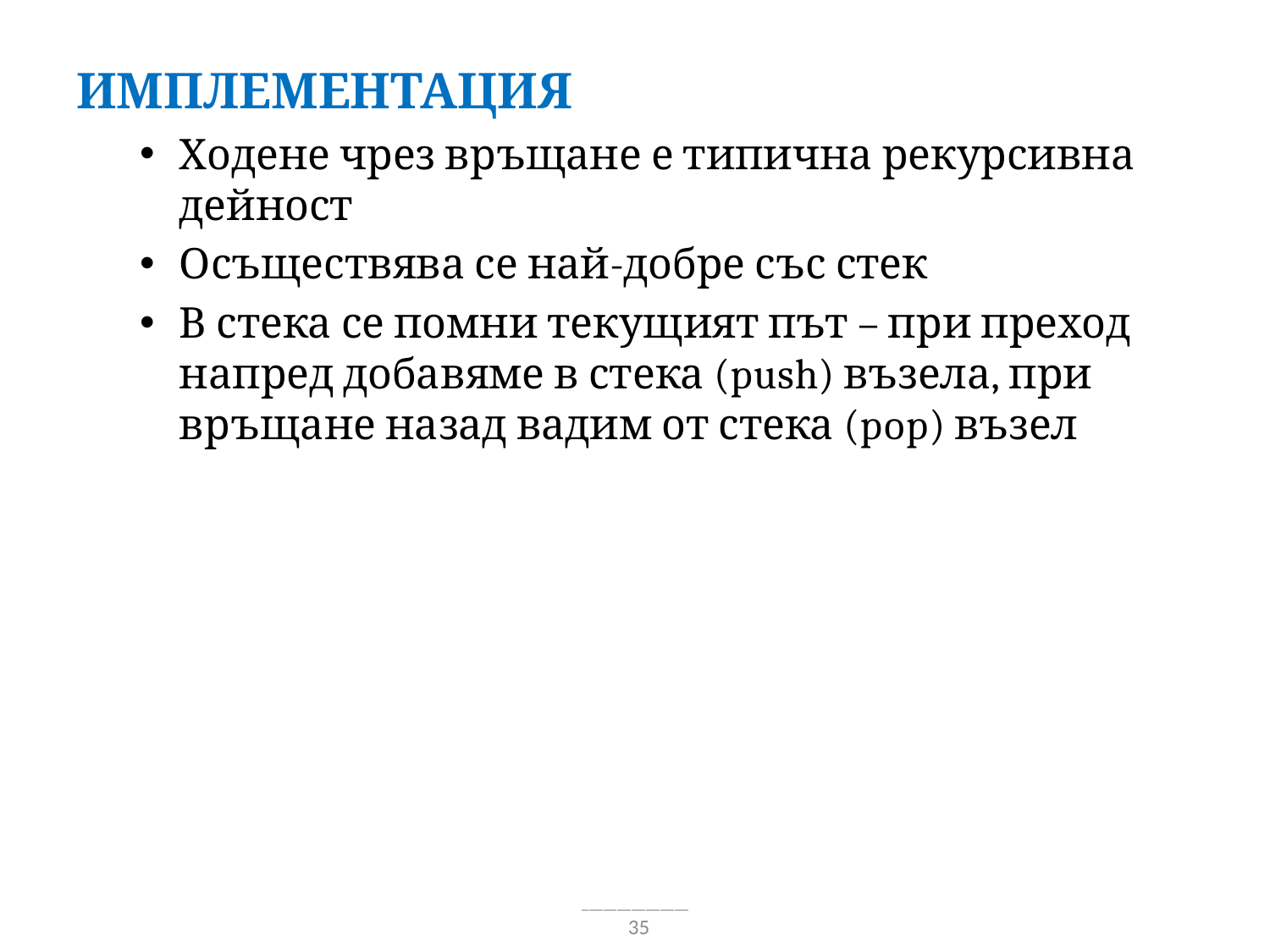

Имплементация
Ходене чрез връщане е типична рекурсивна дейност
Осъществява се най-добре със стек
В стека се помни текущият път – при преход напред добавяме в стека (push) възела, при връщане назад вадим от стека (pop) възел
35